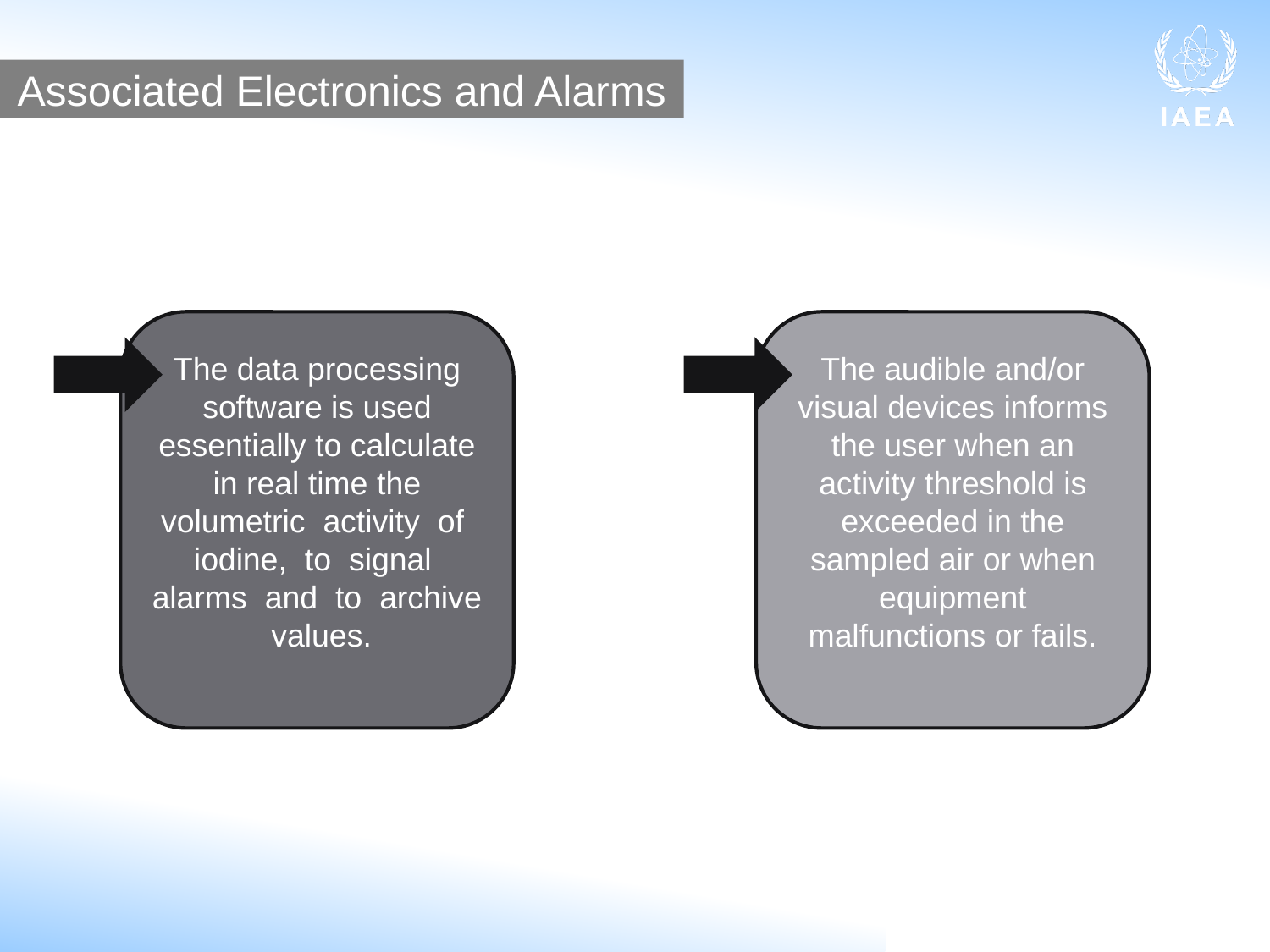

Associated Electronics and Alarms
The data processing software is used essentially to calculate in real time the volumetric  activity  of  iodine,  to  signal  alarms  and  to  archive  values.

The audible and/or visual devices informs the user when an activity threshold is exceeded in the sampled air or when equipment malfunctions or fails.